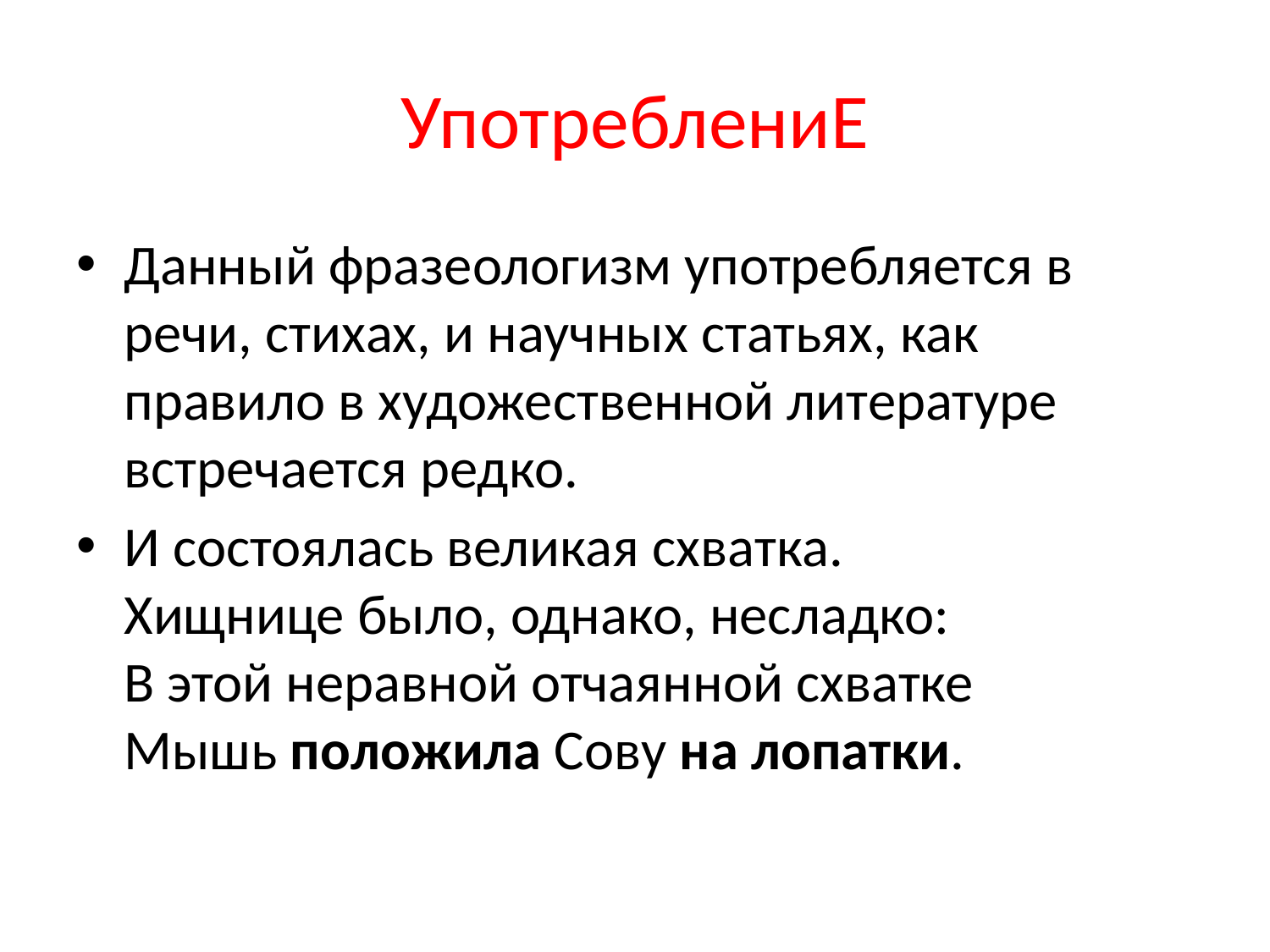

# УпотреблениЕ
Данный фразеологизм употребляется в речи, стихах, и научных статьях, как правило в художественной литературе встречается редко.
И состоялась великая схватка.
Хищнице было, однако, несладко:
В этой неравной отчаянной схватке
Мышь положила Сову на лопатки.